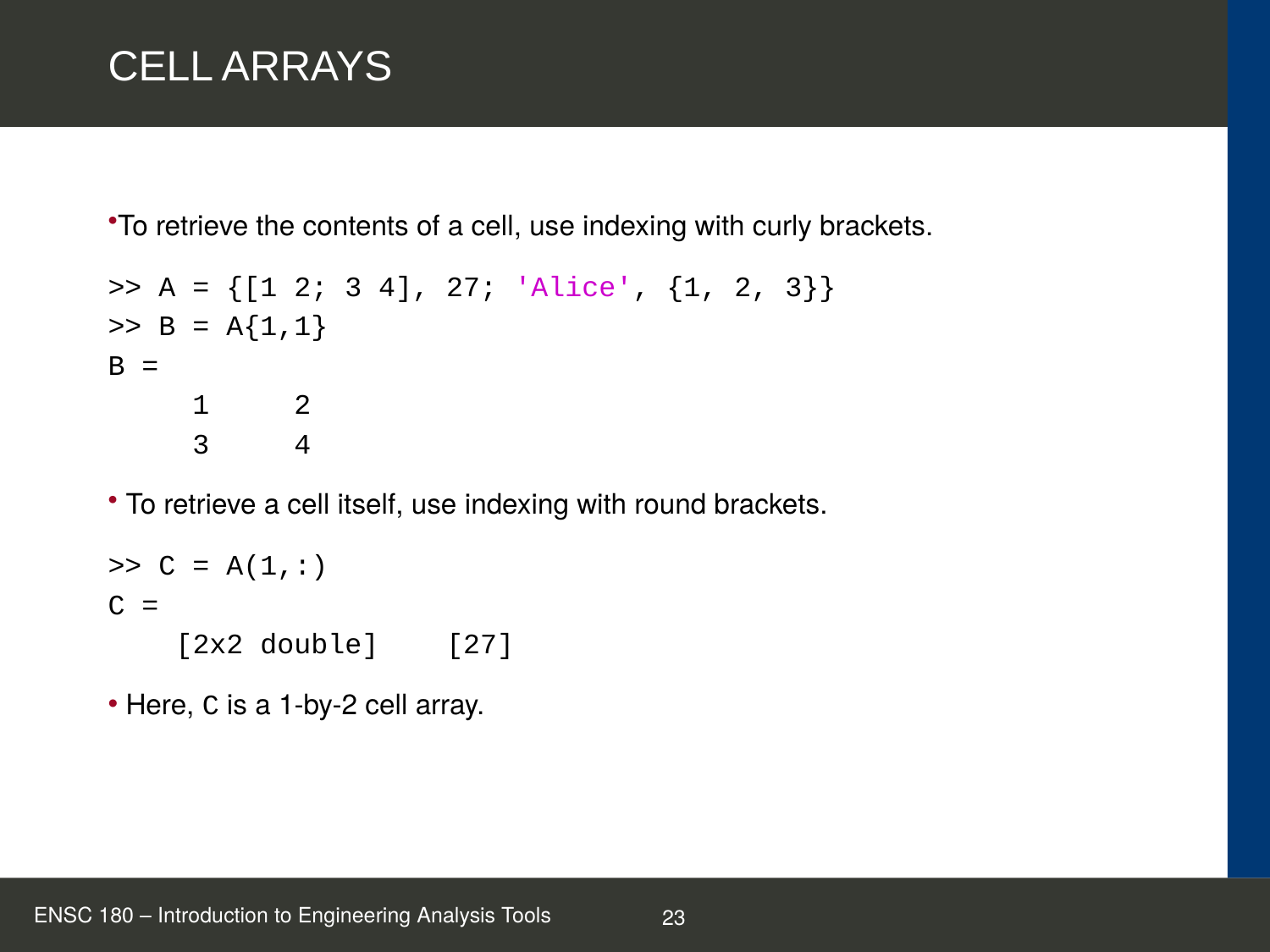

# CELL ARRAYS
To retrieve the contents of a cell, use indexing with curly brackets.
>> A = {[1 2; 3 4], 27; 'Alice', {1, 2, 3}}
>> B = A{1,1}
B =
     1     2
     3     4
 To retrieve a cell itself, use indexing with round brackets.
>> C = A(1,:)
C =
    [2x2 double]    [27]
 Here, C is a 1-by-2 cell array.

ENSC 180 – Introduction to Engineering Analysis Tools